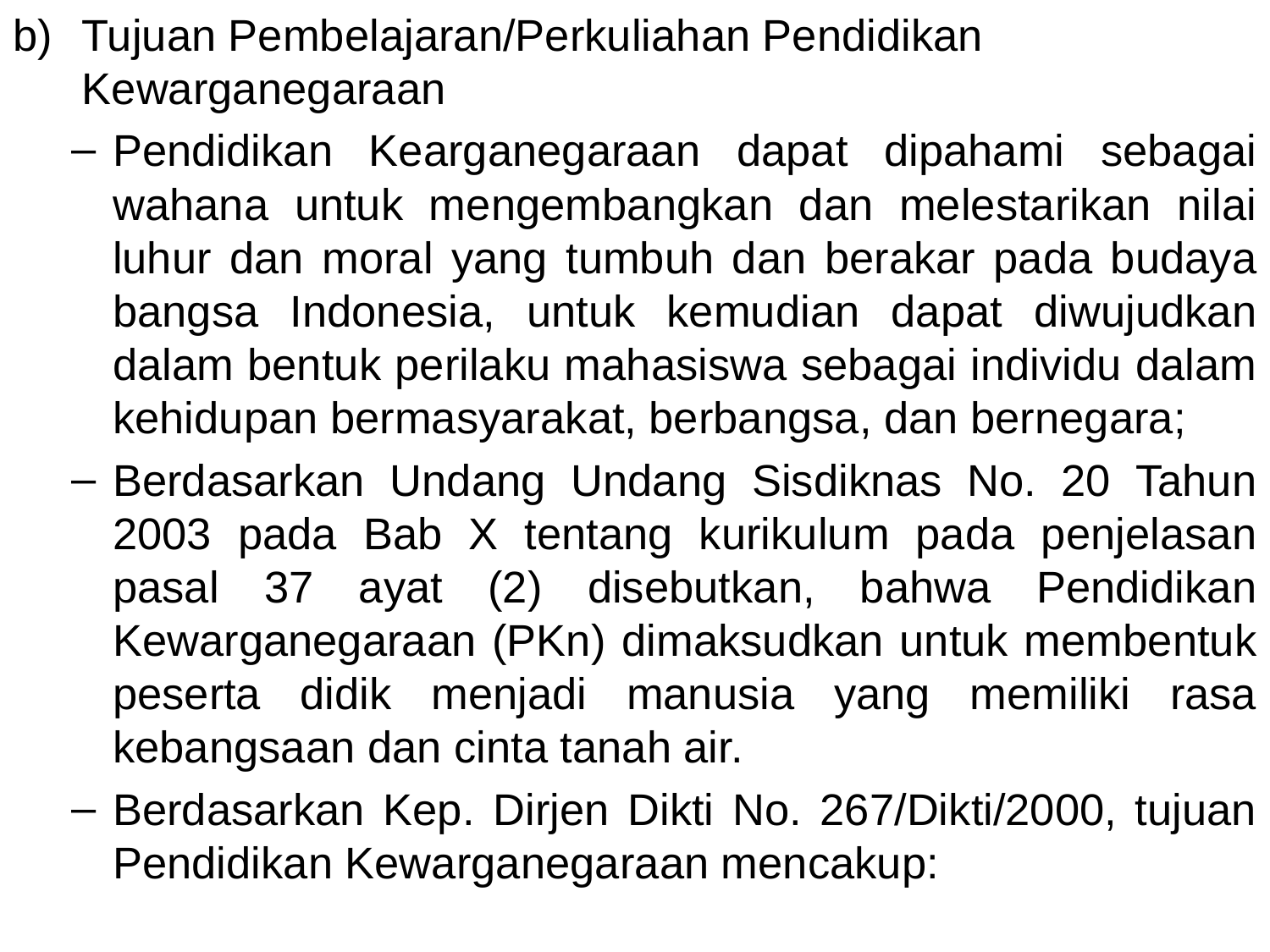

Tujuan Pembelajaran/Perkuliahan Pendidikan Kewarganegaraan
Pendidikan Kearganegaraan dapat dipahami sebagai wahana untuk mengembangkan dan melestarikan nilai luhur dan moral yang tumbuh dan berakar pada budaya bangsa Indonesia, untuk kemudian dapat diwujudkan dalam bentuk perilaku mahasiswa sebagai individu dalam kehidupan bermasyarakat, berbangsa, dan bernegara;
Berdasarkan Undang Undang Sisdiknas No. 20 Tahun 2003 pada Bab X tentang kurikulum pada penjelasan pasal 37 ayat (2) disebutkan, bahwa Pendidikan Kewarganegaraan (PKn) dimaksudkan untuk membentuk peserta didik menjadi manusia yang memiliki rasa kebangsaan dan cinta tanah air.
Berdasarkan Kep. Dirjen Dikti No. 267/Dikti/2000, tujuan Pendidikan Kewarganegaraan mencakup: